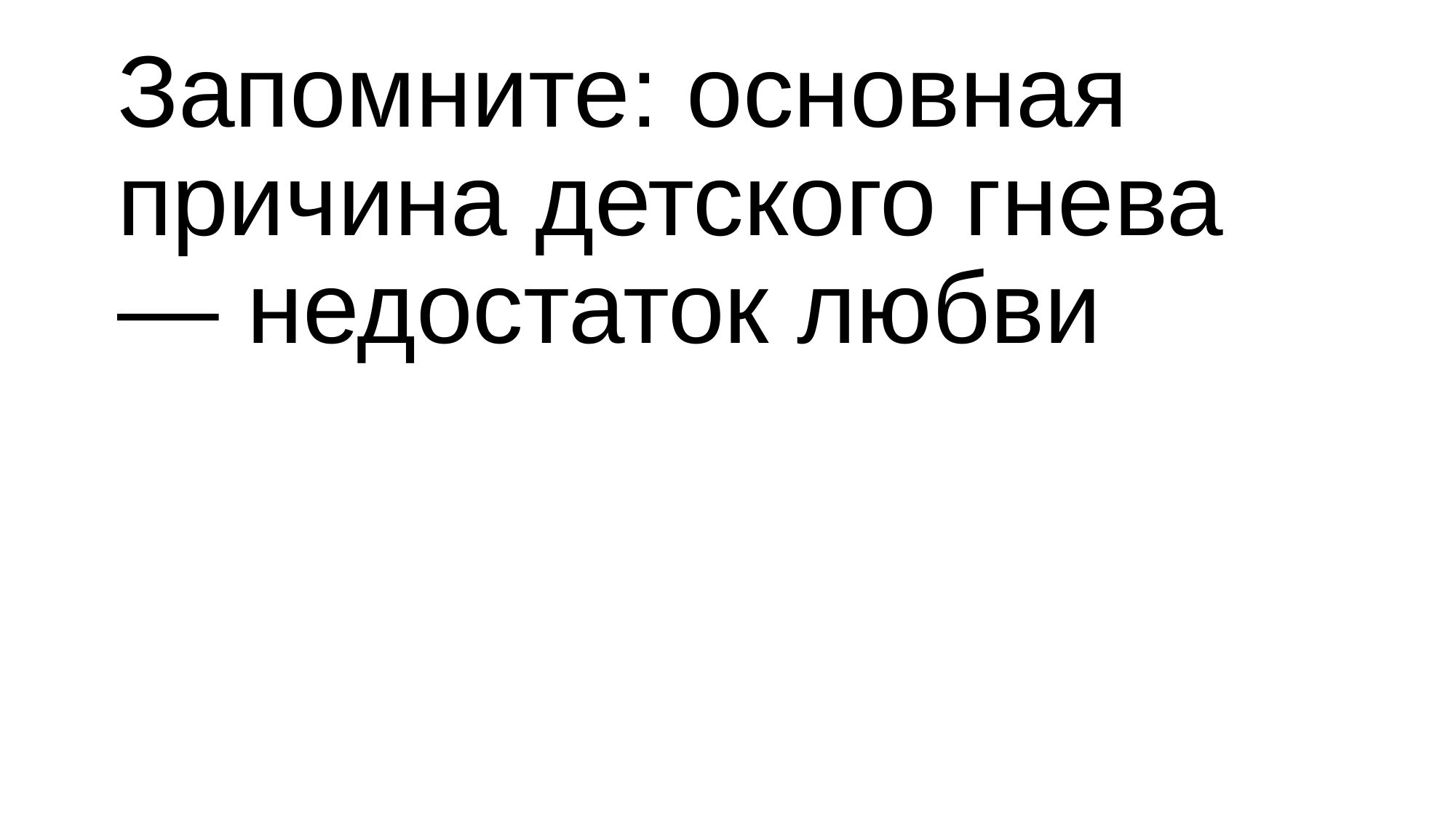

Запомните: основная причина детского гнева — недостаток любви